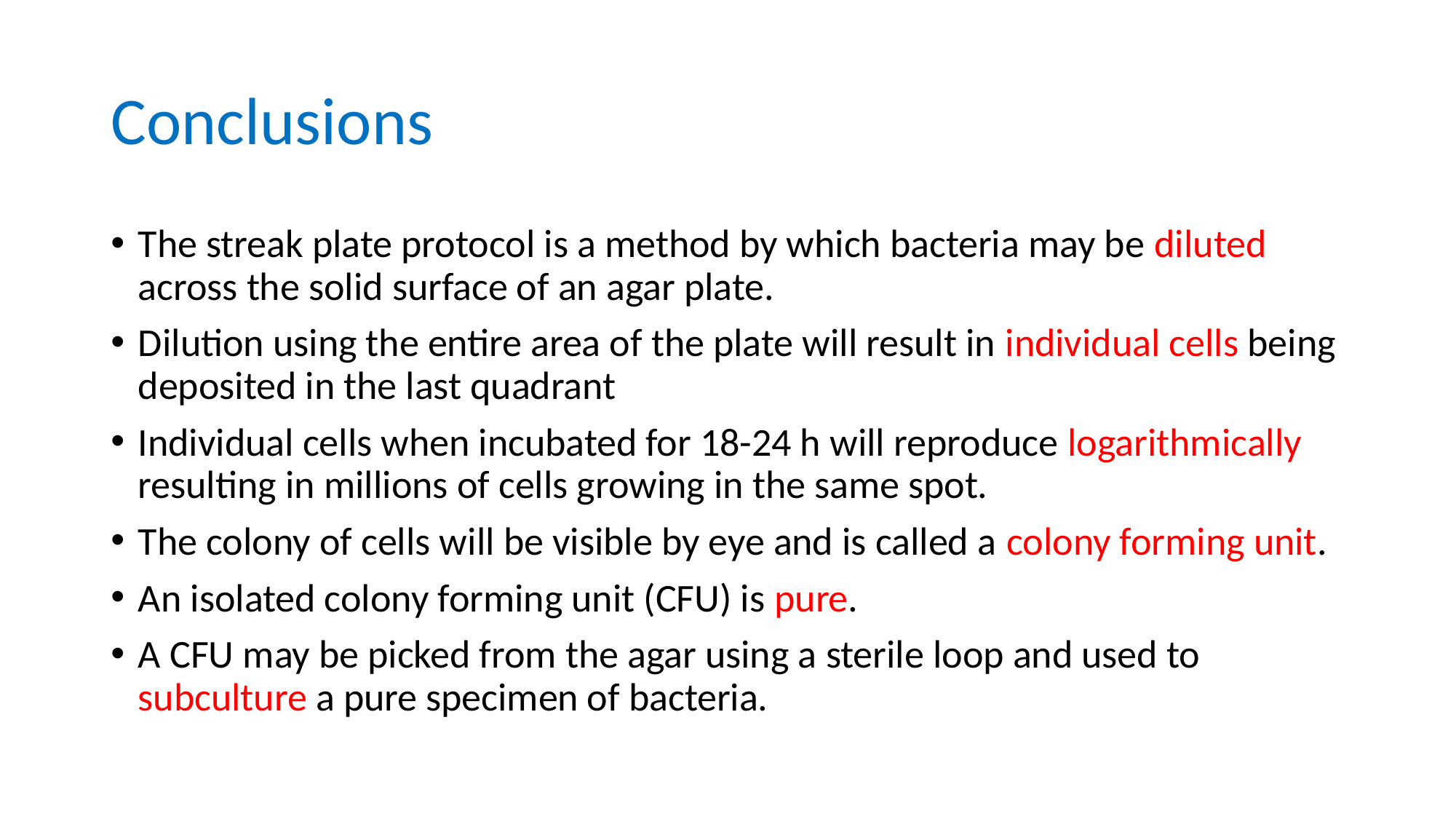

# Conclusions
The streak plate protocol is a method by which bacteria may be diluted across the solid surface of an agar plate.
Dilution using the entire area of the plate will result in individual cells being deposited in the last quadrant
Individual cells when incubated for 18-24 h will reproduce logarithmically resulting in millions of cells growing in the same spot.
The colony of cells will be visible by eye and is called a colony forming unit.
An isolated colony forming unit (CFU) is pure.
A CFU may be picked from the agar using a sterile loop and used to subculture a pure specimen of bacteria.